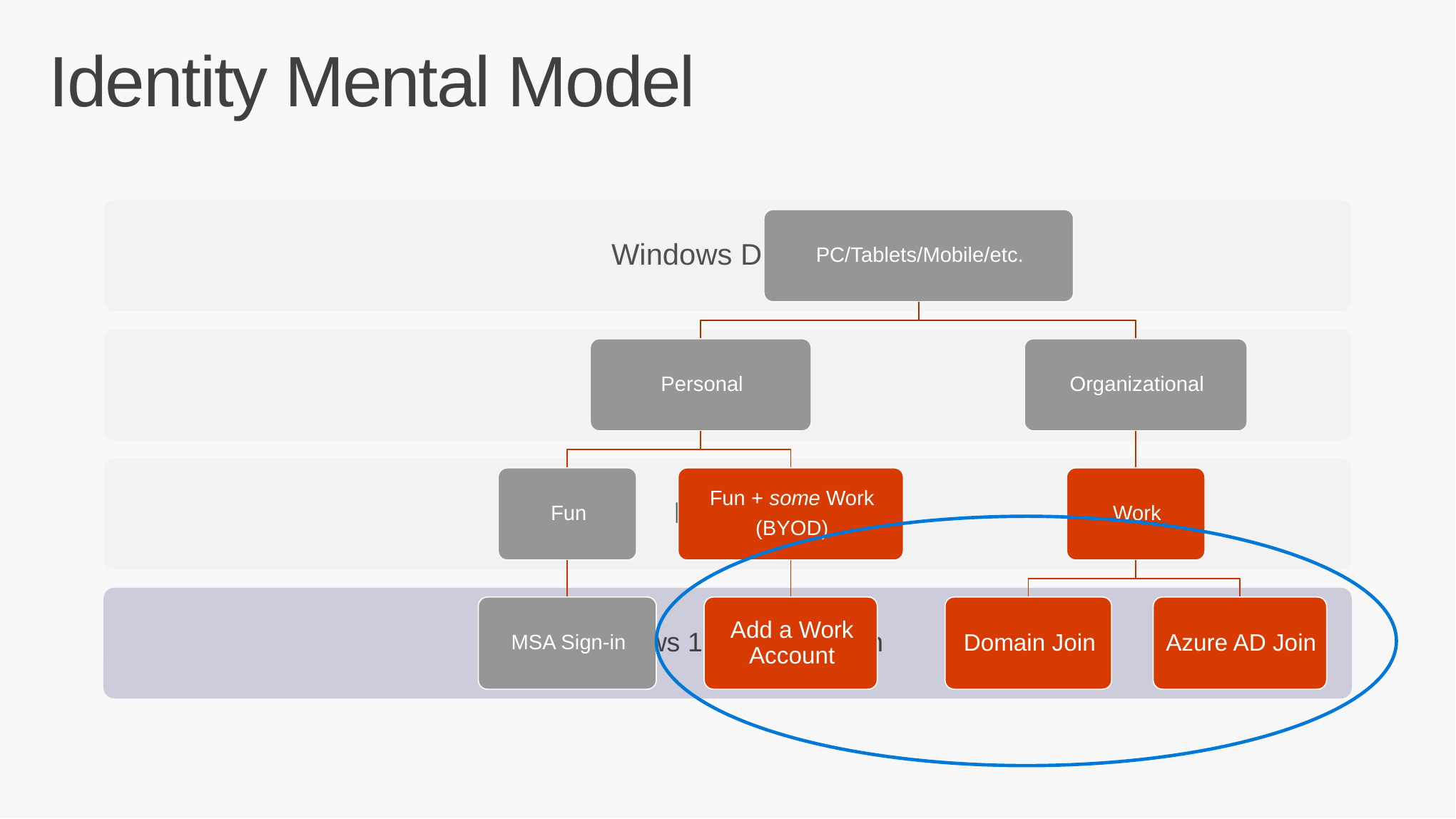

Identity Mental Model
Windows 10 Configuration
Purpose
Ownership
Windows Devices
PC/Tablets/Mobile/etc.
Personal
Fun
MSA Sign-in
Fun + some Work
(BYOD)
Add a Work Account
Organizational
Work
Domain Join
Azure AD Join